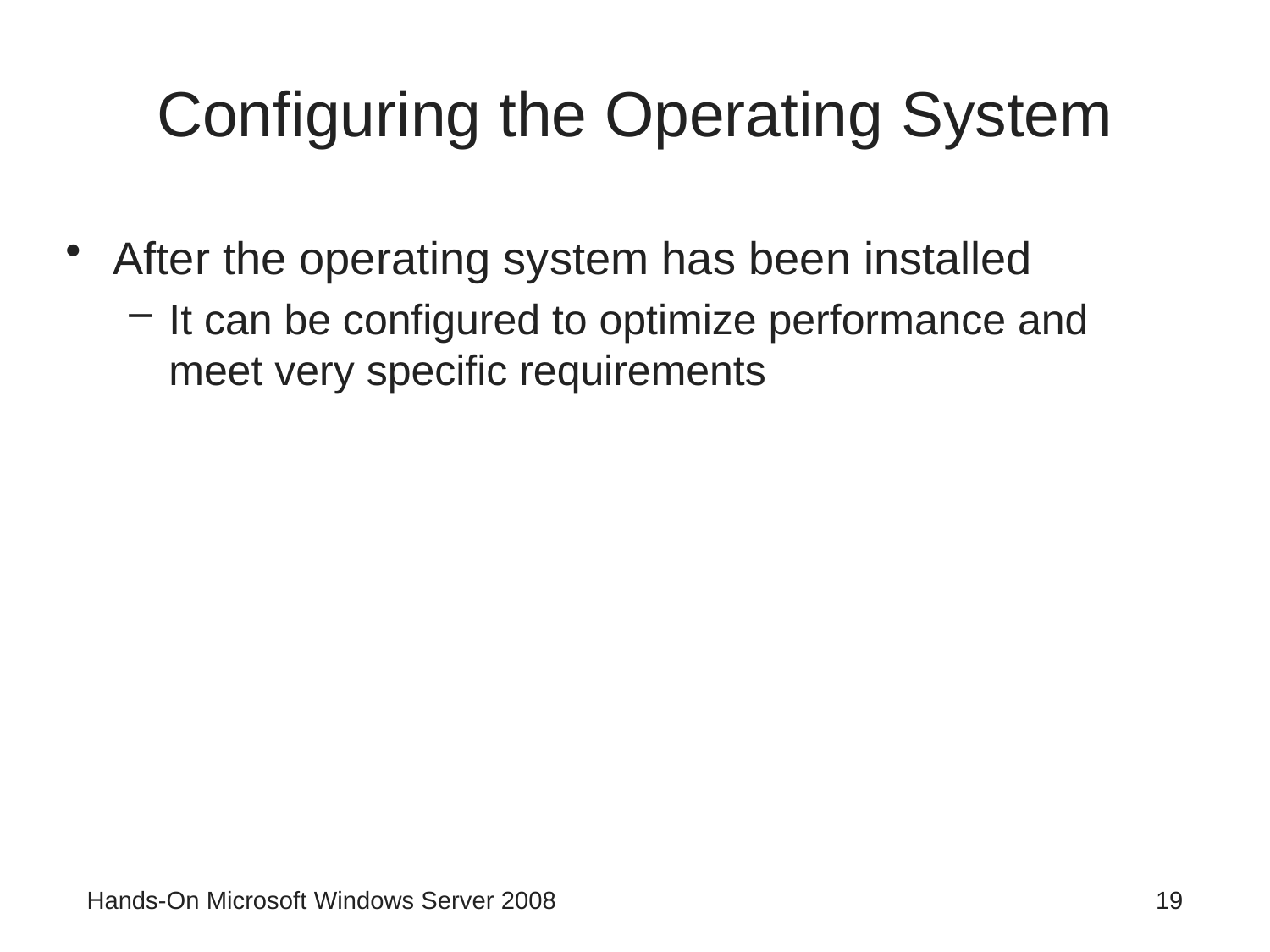

# Configuring the Operating System
After the operating system has been installed
It can be configured to optimize performance and meet very specific requirements
Hands-On Microsoft Windows Server 2008
19